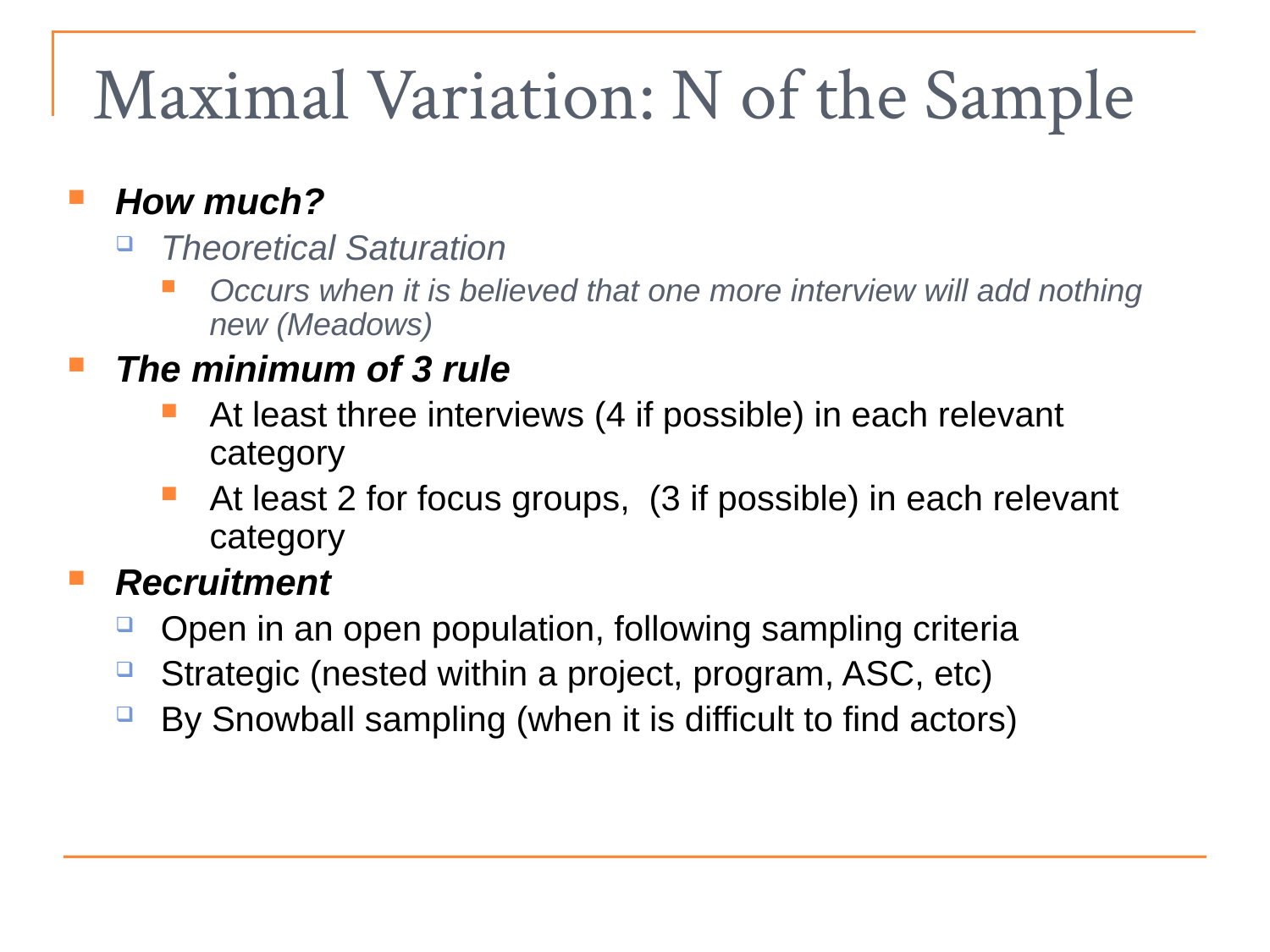

# Maximal Variation: N of the Sample
How much?
Theoretical Saturation
Occurs when it is believed that one more interview will add nothing new (Meadows)
The minimum of 3 rule
At least three interviews (4 if possible) in each relevant category
At least 2 for focus groups,  (3 if possible) in each relevant category
Recruitment
Open in an open population, following sampling criteria
Strategic (nested within a project, program, ASC, etc)
By Snowball sampling (when it is difficult to find actors)